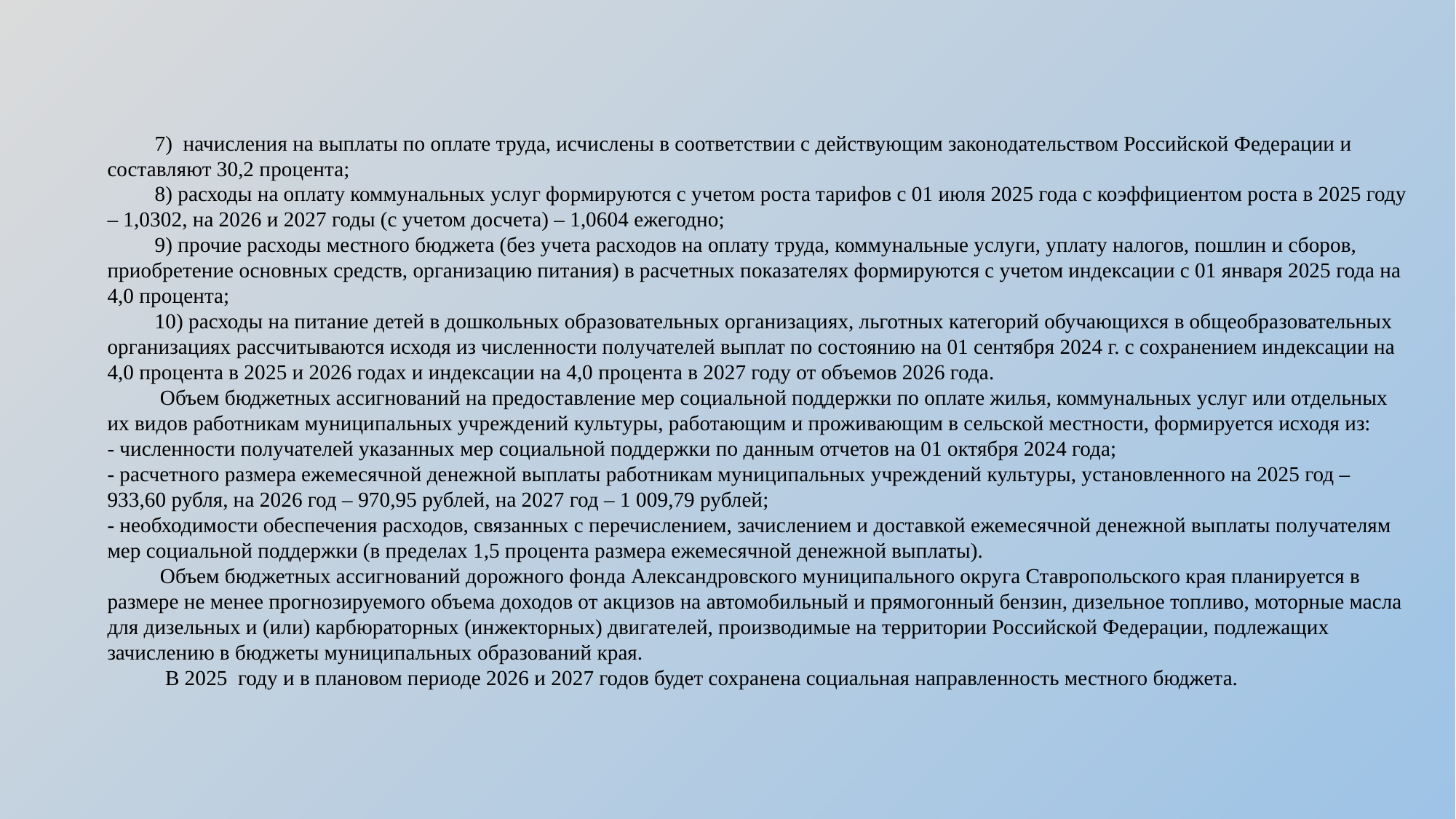

7)  начисления на выплаты по оплате труда, исчислены в соответствии с действующим законодательством Российской Федерации и составляют 30,2 процента;
         8) расходы на оплату коммунальных услуг формируются с учетом роста тарифов с 01 июля 2025 года с коэффициентом роста в 2025 году – 1,0302, на 2026 и 2027 годы (с учетом досчета) – 1,0604 ежегодно;
         9) прочие расходы местного бюджета (без учета расходов на оплату труда, коммунальные услуги, уплату налогов, пошлин и сборов, приобретение основных средств, организацию питания) в расчетных показателях формируются с учетом индексации с 01 января 2025 года на 4,0 процента;
         10) расходы на питание детей в дошкольных образовательных организациях, льготных категорий обучающихся в общеобразовательных организациях рассчитываются исходя из численности получателей выплат по состоянию на 01 сентября 2024 г. с сохранением индексации на 4,0 процента в 2025 и 2026 годах и индексации на 4,0 процента в 2027 году от объемов 2026 года.
          Объем бюджетных ассигнований на предоставление мер социальной поддержки по оплате жилья, коммунальных услуг или отдельных их видов работникам муниципальных учреждений культуры, работающим и проживающим в сельской местности, формируется исходя из:
- численности получателей указанных мер социальной поддержки по данным отчетов на 01 октября 2024 года;
- расчетного размера ежемесячной денежной выплаты работникам муниципальных учреждений культуры, установленного на 2025 год – 933,60 рубля, на 2026 год – 970,95 рублей, на 2027 год – 1 009,79 рублей;
- необходимости обеспечения расходов, связанных с перечислением, зачислением и доставкой ежемесячной денежной выплаты получателям мер социальной поддержки (в пределах 1,5 процента размера ежемесячной денежной выплаты).
          Объем бюджетных ассигнований дорожного фонда Александровского муниципального округа Ставропольского края планируется в размере не менее прогнозируемого объема доходов от акцизов на автомобильный и прямогонный бензин, дизельное топливо, моторные масла для дизельных и (или) карбюраторных (инжекторных) двигателей, производимые на территории Российской Федерации, подлежащих зачислению в бюджеты муниципальных образований края.
           В 2025  году и в плановом периоде 2026 и 2027 годов будет сохранена социальная направленность местного бюджета.